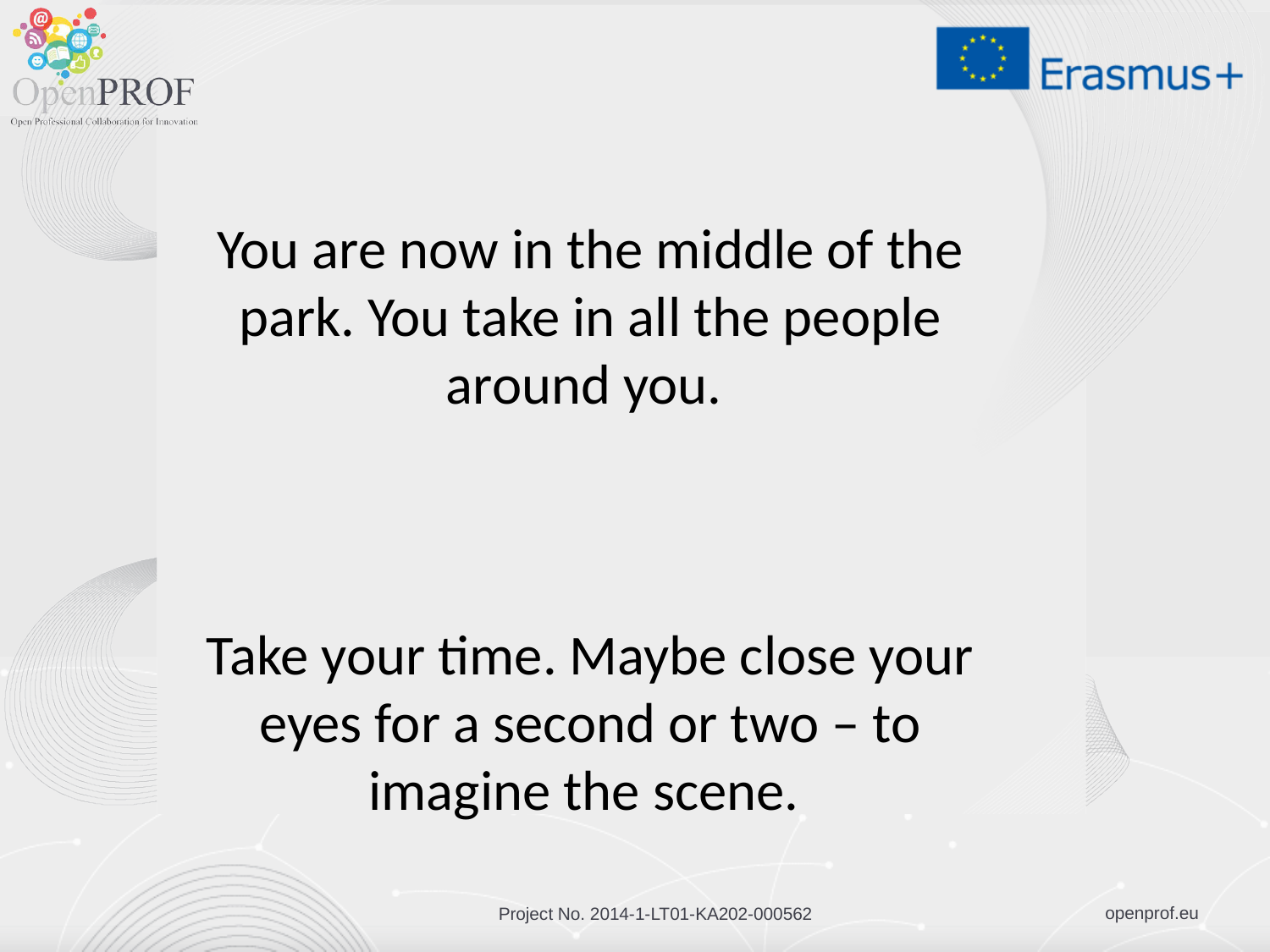

You are now in the middle of the park. You take in all the people around you.

Take your time. Maybe close your eyes for a second or two – to imagine the scene.